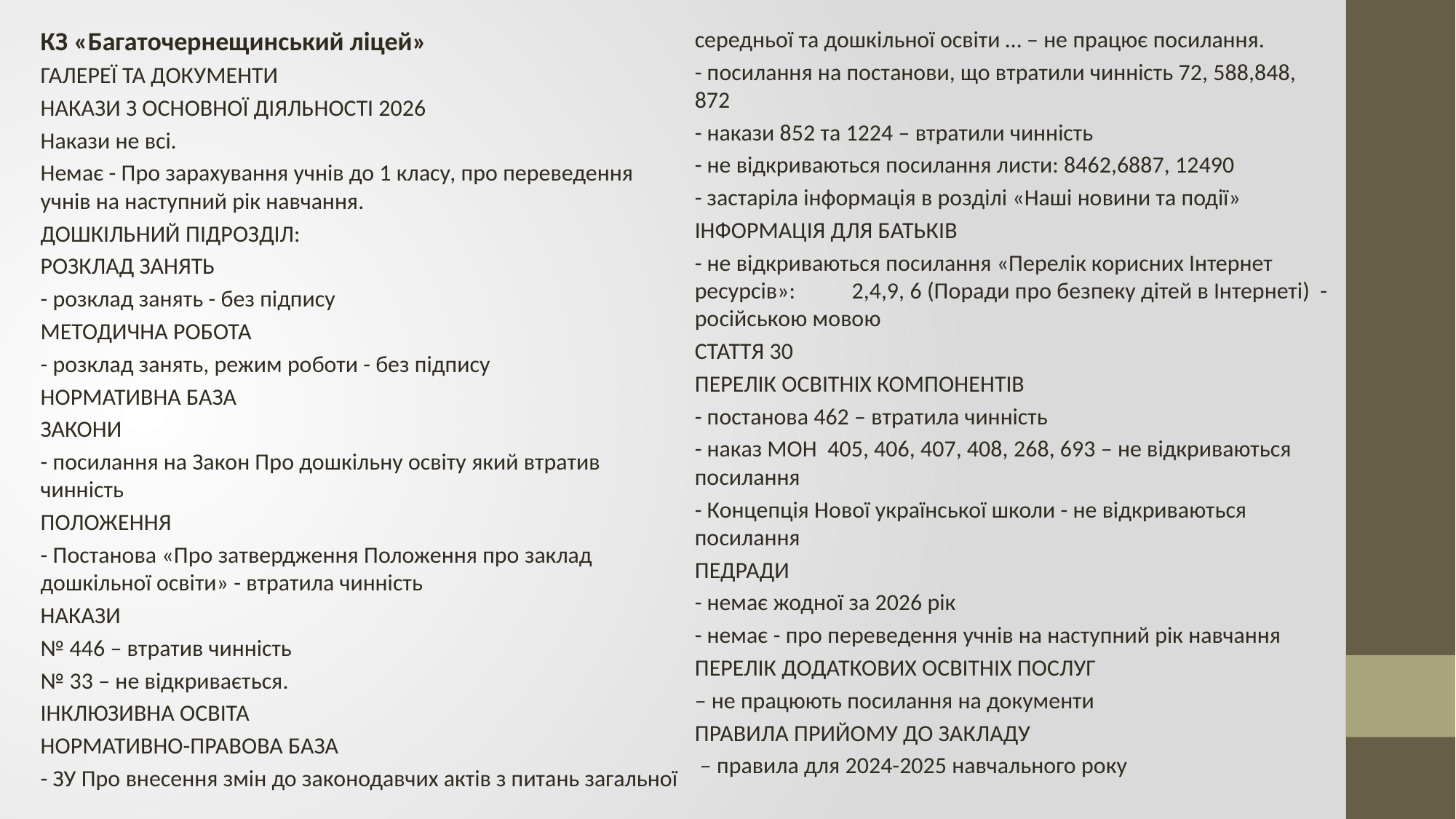

КЗ «Багаточернещинський ліцей»
ГАЛЕРЕЇ ТА ДОКУМЕНТИ
	НАКАЗИ З ОСНОВНОЇ ДІЯЛЬНОСТІ 2026
Накази не всі.
Немає - Про зарахування учнів до 1 класу, про переведення учнів на наступний рік навчання.
ДОШКІЛЬНИЙ ПІДРОЗДІЛ:
	РОЗКЛАД ЗАНЯТЬ
	- розклад занять - без підпису
	МЕТОДИЧНА РОБОТА
	- розклад занять, режим роботи - без підпису
	НОРМАТИВНА БАЗА
		ЗАКОНИ
	- посилання на Закон Про дошкільну освіту який втратив чинність
	ПОЛОЖЕННЯ
	- Постанова «Про затвердження Положення про заклад дошкільної освіти» - втратила чинність
	НАКАЗИ
	№ 446 – втратив чинність
	№ 33 – не відкривається.
	ІНКЛЮЗИВНА ОСВІТА
		НОРМАТИВНО-ПРАВОВА БАЗА
- ЗУ Про внесення змін до законодавчих актів з питань загальної середньої та дошкільної освіти … – не працює посилання.
- посилання на постанови, що втратили чинність 72, 588,848, 872
- накази 852 та 1224 – втратили чинність
- не відкриваються посилання листи: 8462,6887, 12490
- застаріла інформація в розділі «Наші новини та події»
	ІНФОРМАЦІЯ ДЛЯ БАТЬКІВ
	- не відкриваються посилання «Перелік корисних Інтернет ресурсів»: 	2,4,9, 6 (Поради про безпеку дітей в Інтернеті)  - російською мовою
СТАТТЯ 30
ПЕРЕЛІК ОСВІТНІХ КОМПОНЕНТІВ
- постанова 462 – втратила чинність
- наказ МОН  405, 406, 407, 408, 268, 693 – не відкриваються посилання
- Концепція Нової української школи - не відкриваються посилання
ПЕДРАДИ
- немає жодної за 2026 рік
- немає - про переведення учнів на наступний рік навчання
ПЕРЕЛІК ДОДАТКОВИХ ОСВІТНІХ ПОСЛУГ
– не працюють посилання на документи
ПРАВИЛА ПРИЙОМУ ДО ЗАКЛАДУ
 – правила для 2024-2025 навчального року